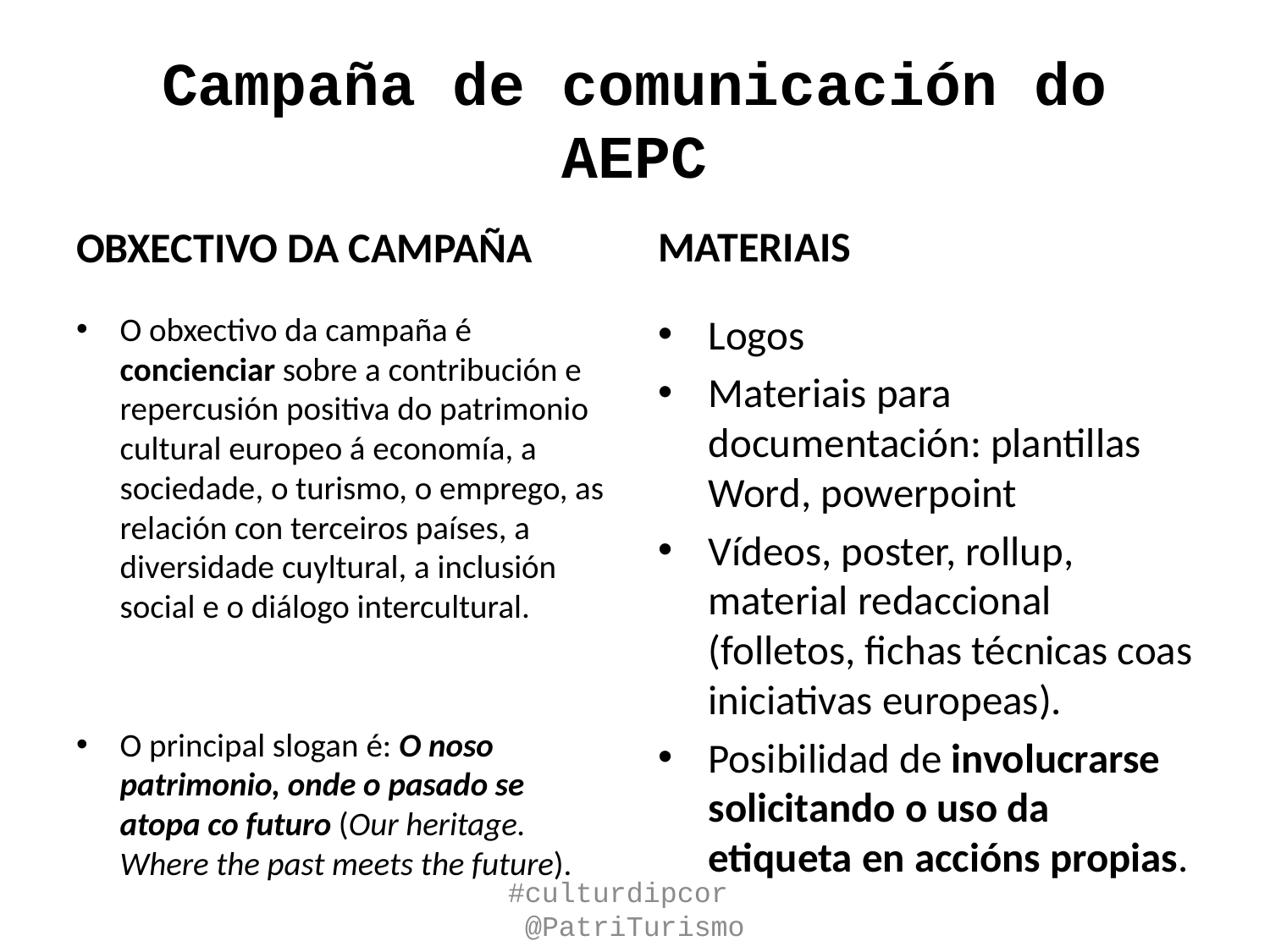

# Campaña de comunicación do AEPC
MATERIAIS
OBXECTIVO DA CAMPAÑA
Logos
Materiais para documentación: plantillas Word, powerpoint
Vídeos, poster, rollup, material redaccional (folletos, fichas técnicas coas iniciativas europeas).
Posibilidad de involucrarse solicitando o uso da etiqueta en accións propias.

O obxectivo da campaña é concienciar sobre a contribución e repercusión positiva do patrimonio cultural europeo á economía, a sociedade, o turismo, o emprego, as relación con terceiros países, a diversidade cuyltural, a inclusión social e o diálogo intercultural.

O principal slogan é: O noso patrimonio, onde o pasado se atopa co futuro (Our heritage. Where the past meets the future).
#culturdipcor   @PatriTurismo